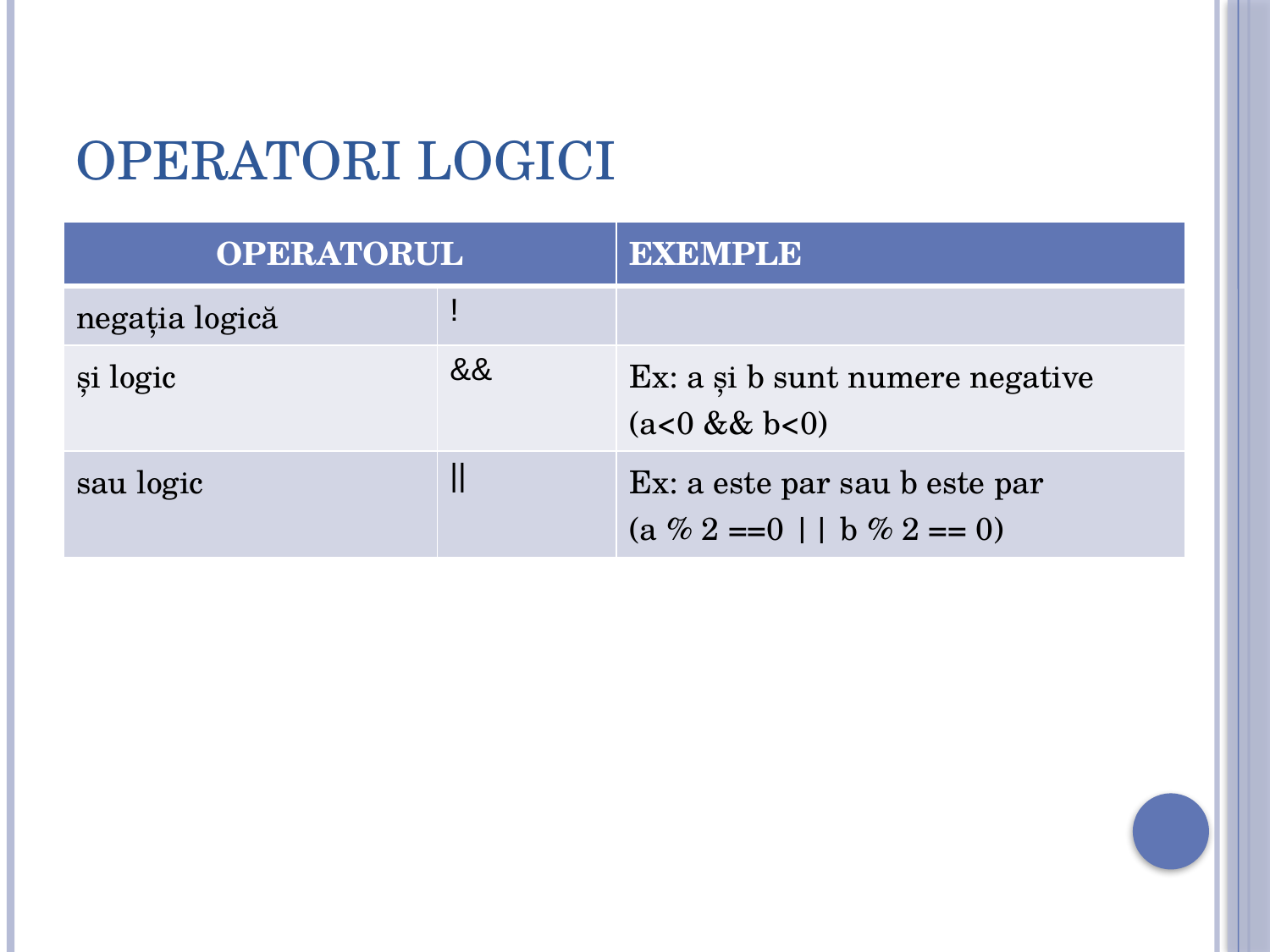

# Operatori logici
| OPERATORUL |  | EXEMPLE |
| --- | --- | --- |
| negația logică | ! |  |
| și logic | && | Ex: a și b sunt numere negative (a<0 && b<0) |
| sau logic | || | Ex: a este par sau b este par (a % 2 ==0 || b % 2 == 0) |